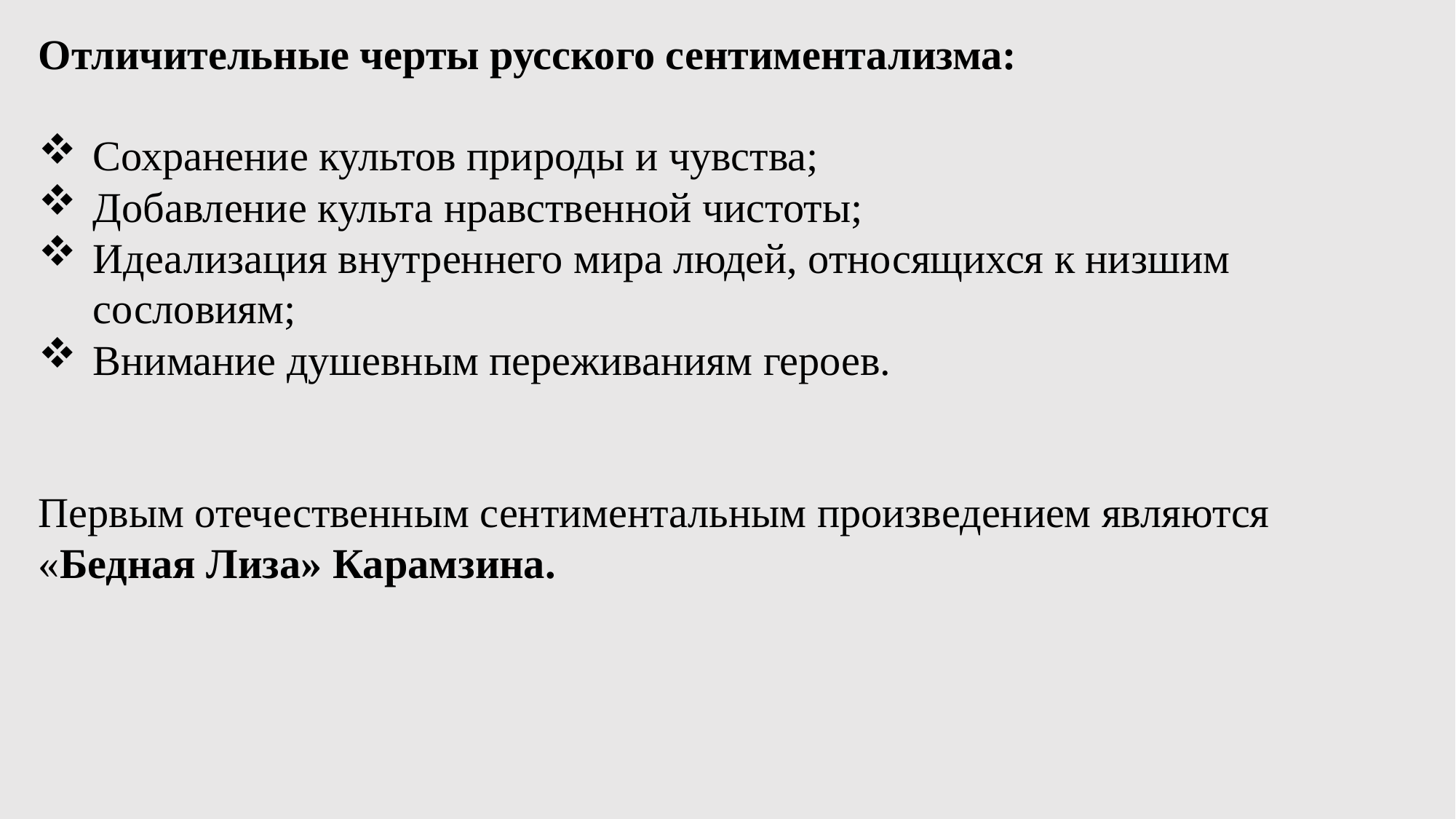

Отличительные черты русского сентиментализма:

Сохранение культов природы и чувства;
Добавление культа нравственной чистоты;
Идеализация внутреннего мира людей, относящихся к низшим сословиям;
Внимание душевным переживаниям героев.

Первым отечественным сентиментальным произведением являются «Бедная Лиза» Карамзина.